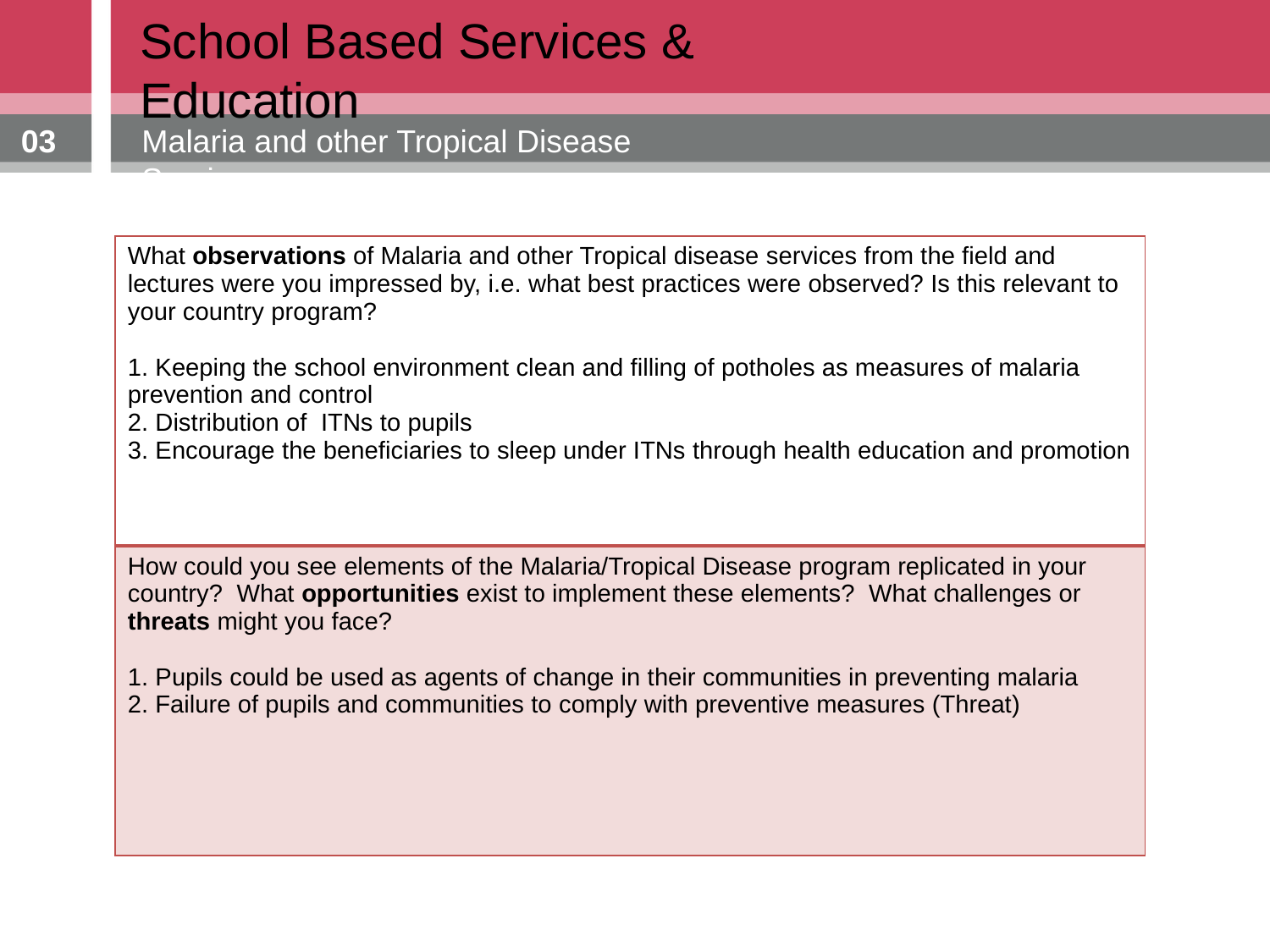

School Based Services & Education

03
Malaria and other Tropical Disease Services
| What observations of Malaria and other Tropical disease services from the field and lectures were you impressed by, i.e. what best practices were observed? Is this relevant to your country program? 1. Keeping the school environment clean and filling of potholes as measures of malaria prevention and control 2. Distribution of ITNs to pupils 3. Encourage the beneficiaries to sleep under ITNs through health education and promotion |
| --- |
| How could you see elements of the Malaria/Tropical Disease program replicated in your country? What opportunities exist to implement these elements? What challenges or threats might you face? 1. Pupils could be used as agents of change in their communities in preventing malaria 2. Failure of pupils and communities to comply with preventive measures (Threat) |